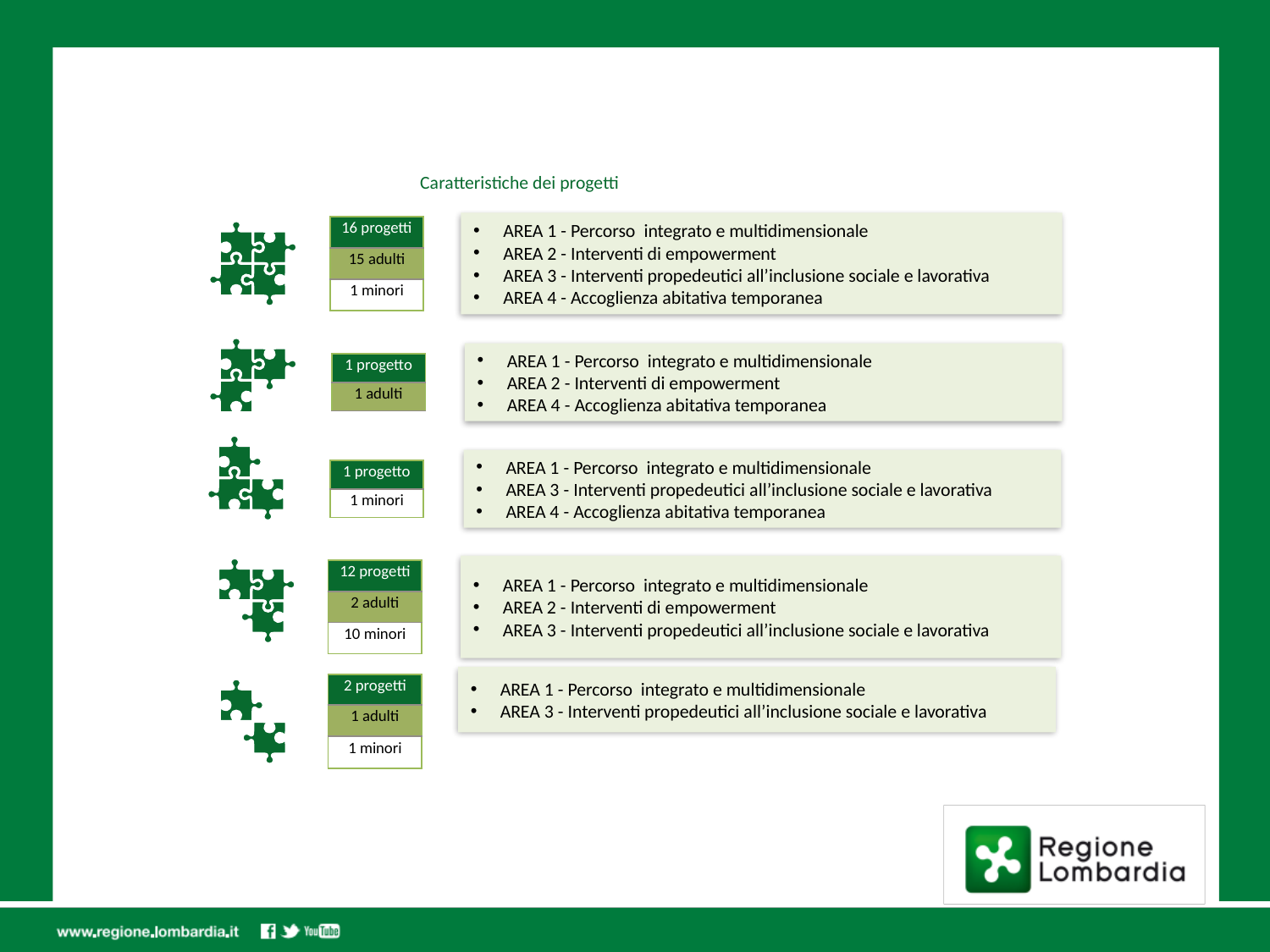

Caratteristiche dei progetti
AREA 1 - Percorso  integrato e multidimensionale
AREA 2 - Interventi di empowerment
AREA 3 - Interventi propedeutici all’inclusione sociale e lavorativa
AREA 4 - Accoglienza abitativa temporanea
| 16 progetti |
| --- |
| 15 adulti |
| 1 minori |

AREA 1 - Percorso  integrato e multidimensionale
AREA 2 - Interventi di empowerment
AREA 4 - Accoglienza abitativa temporanea
| 1 progetto |
| --- |
| 1 adulti |

AREA 1 - Percorso  integrato e multidimensionale
AREA 3 - Interventi propedeutici all’inclusione sociale e lavorativa
AREA 4 - Accoglienza abitativa temporanea
| 1 progetto |
| --- |
| 1 minori |
AREA 1 - Percorso  integrato e multidimensionale
AREA 2 - Interventi di empowerment
AREA 3 - Interventi propedeutici all’inclusione sociale e lavorativa

| 12 progetti |
| --- |
| 2 adulti |
| 10 minori |
AREA 1 - Percorso  integrato e multidimensionale
AREA 3 - Interventi propedeutici all’inclusione sociale e lavorativa
| 2 progetti |
| --- |
| 1 adulti |
| 1 minori |